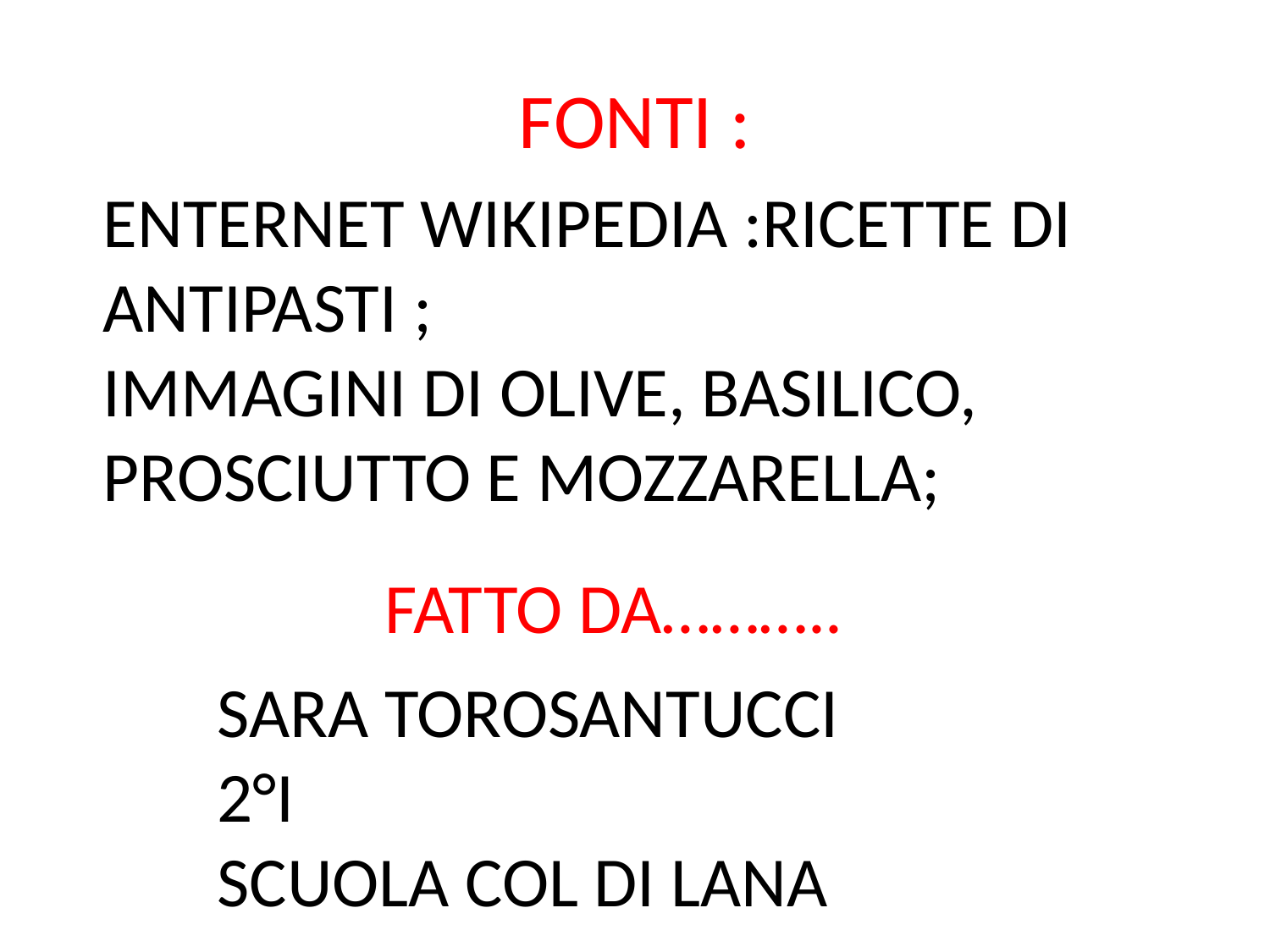

# FONTI :
ENTERNET WIKIPEDIA :RICETTE DI ANTIPASTI ;
IMMAGINI DI OLIVE, BASILICO, PROSCIUTTO E MOZZARELLA;
FATTO DA………..
SARA TOROSANTUCCI
2°I
SCUOLA COL DI LANA